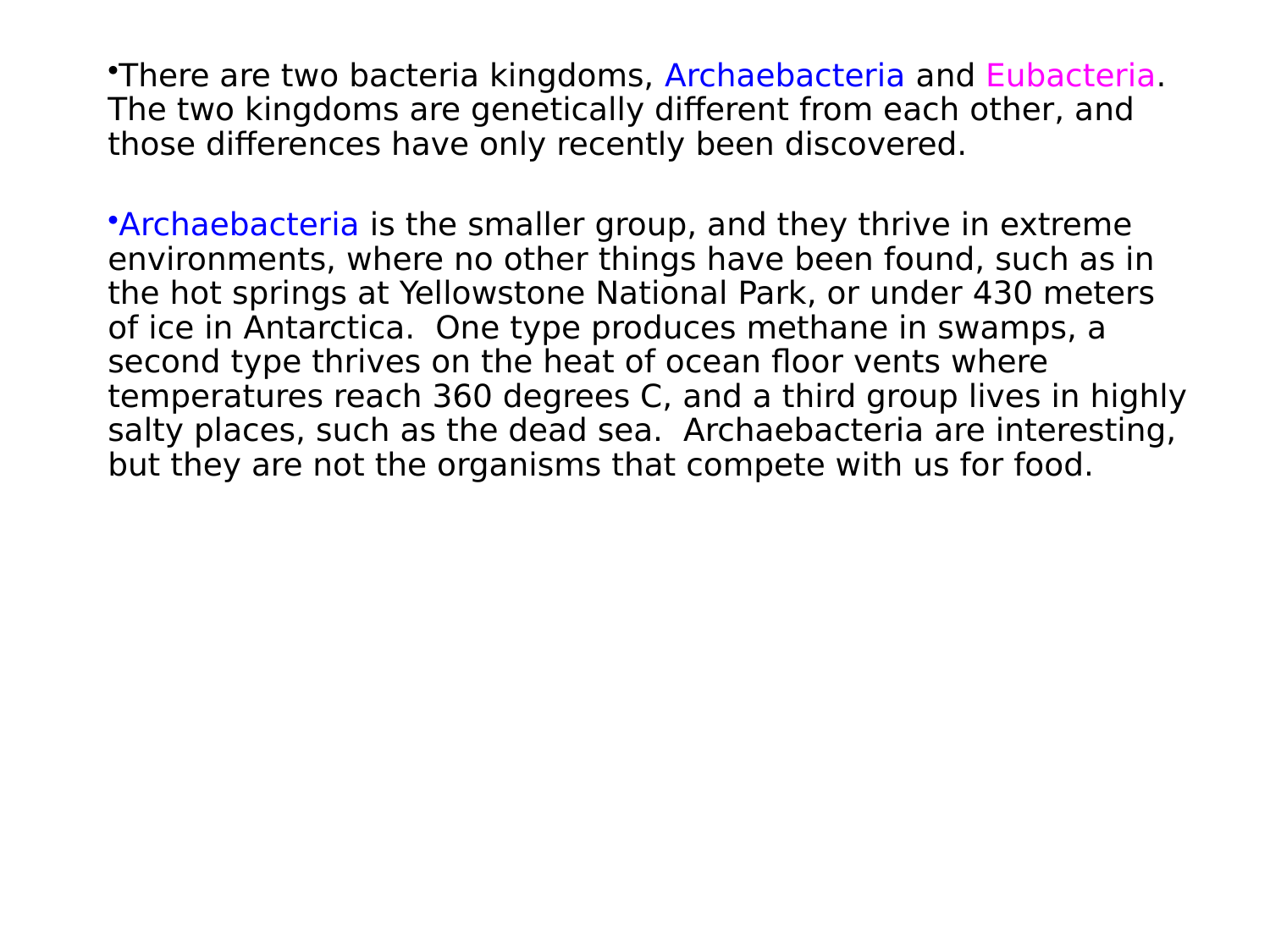

There are two bacteria kingdoms, Archaebacteria and Eubacteria.  The two kingdoms are genetically different from each other, and those differences have only recently been discovered.

Archaebacteria is the smaller group, and they thrive in extreme environments, where no other things have been found, such as in the hot springs at Yellowstone National Park, or under 430 meters of ice in Antarctica.  One type produces methane in swamps, a second type thrives on the heat of ocean floor vents where temperatures reach 360 degrees C, and a third group lives in highly salty places, such as the dead sea.  Archaebacteria are interesting, but they are not the organisms that compete with us for food.